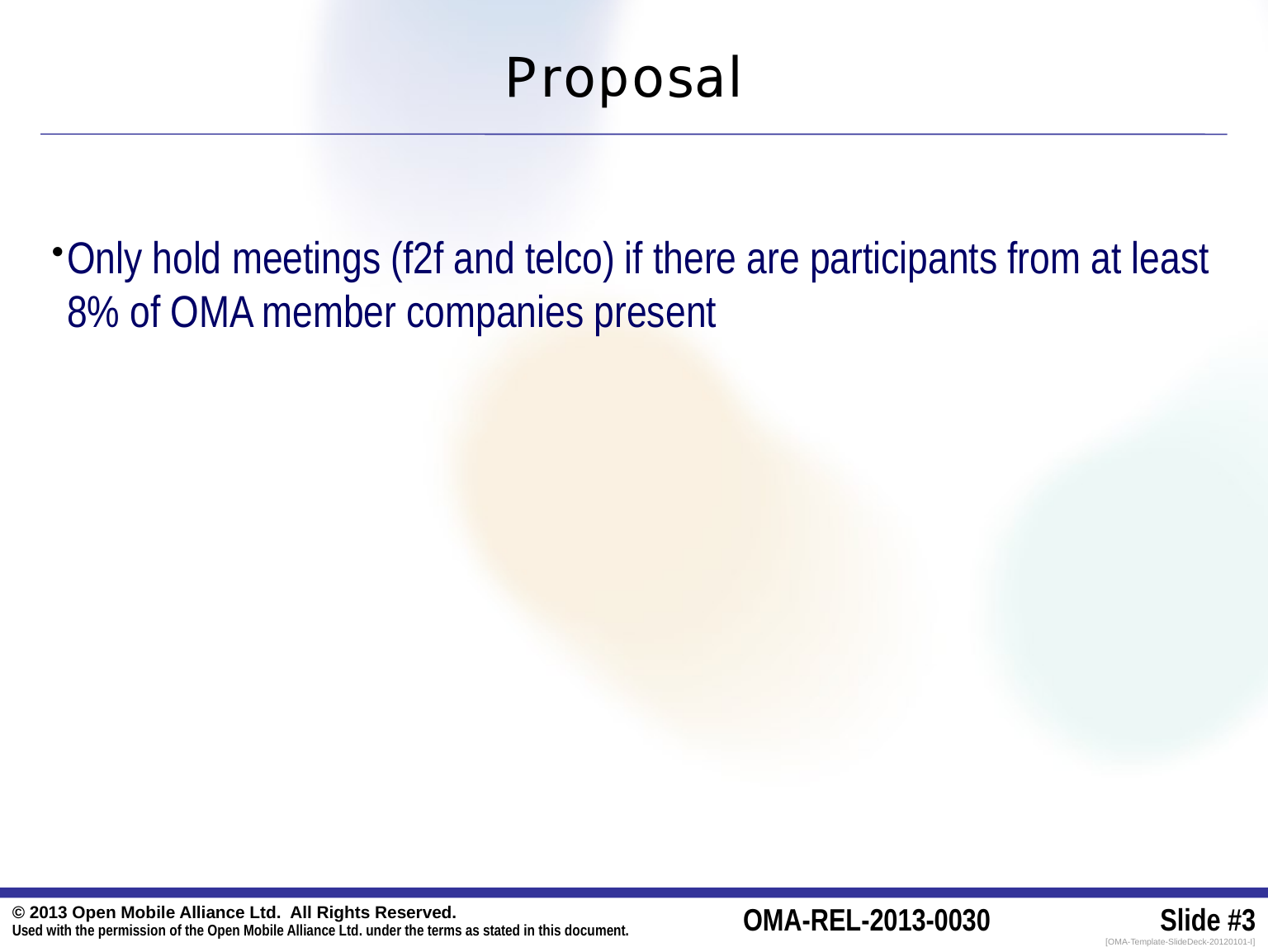

# Proposal

Only hold meetings (f2f and telco) if there are participants from at least 8% of OMA member companies present